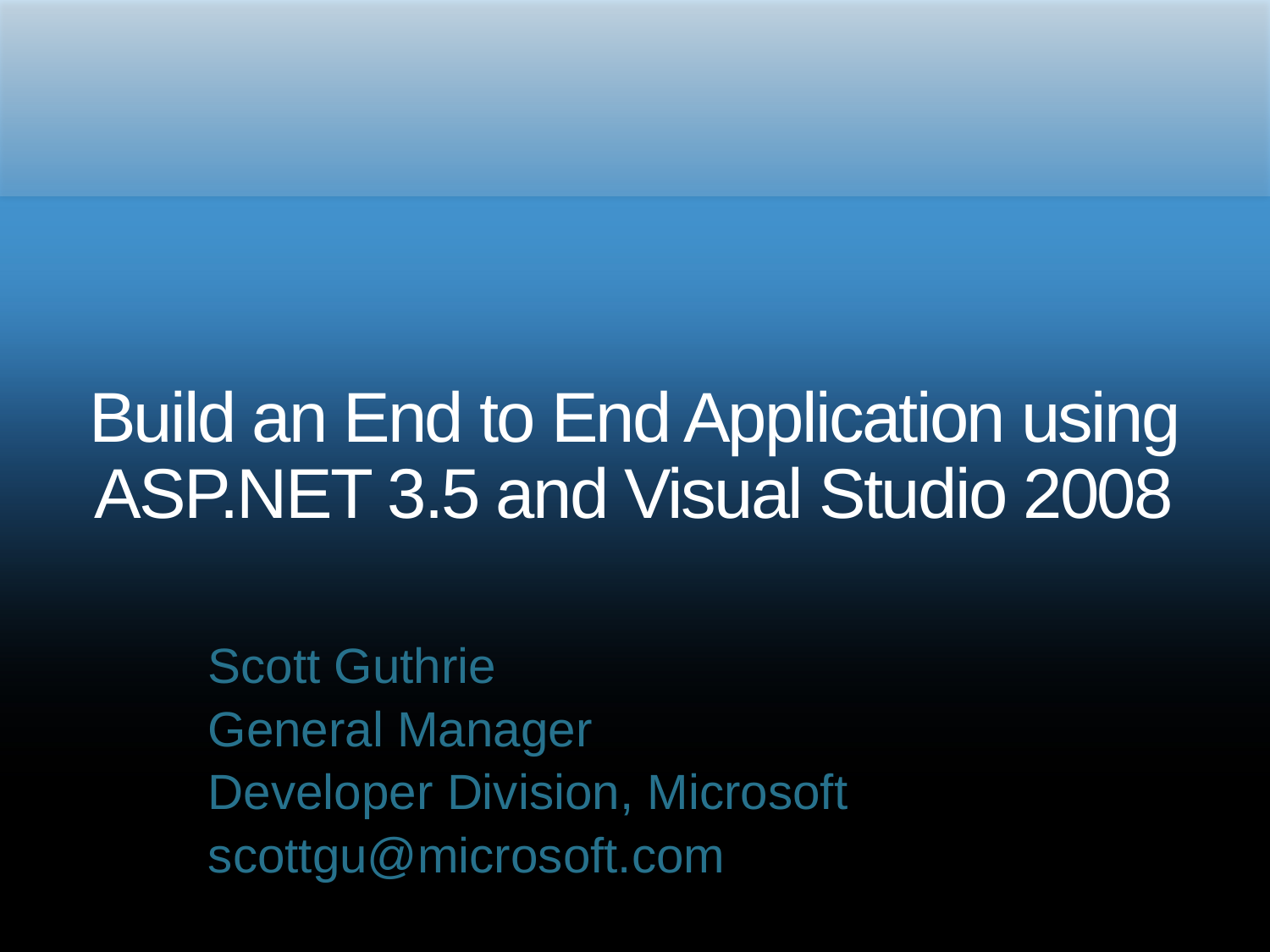

# Build an End to End Application using ASP.NET 3.5 and Visual Studio 2008
Scott Guthrie
General Manager
Developer Division, Microsoft
scottgu@microsoft.com